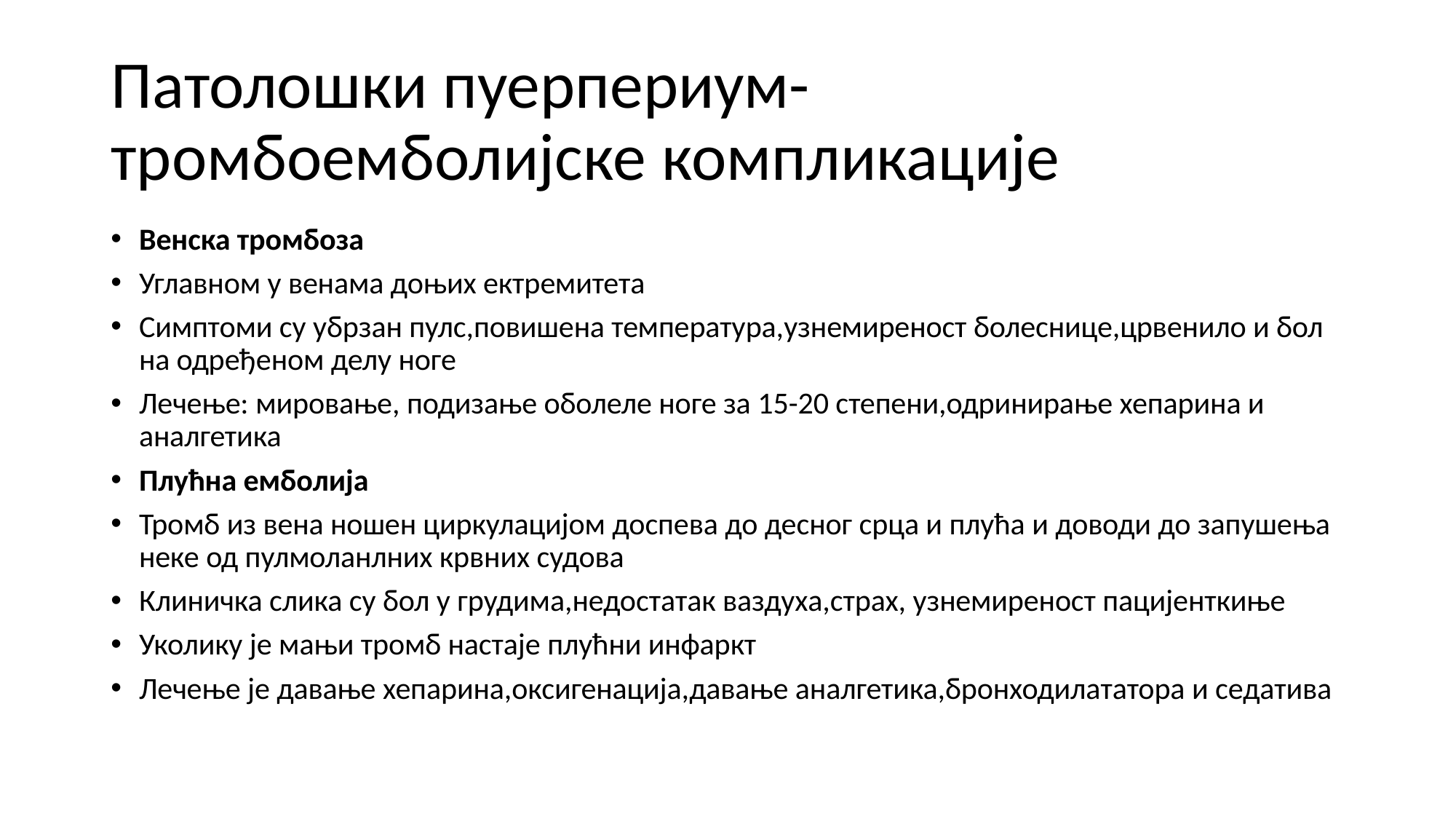

# Патолошки пуерпериум- тромбоемболијске компликације
Венска тромбоза
Углавном у венама доњих ектремитета
Симптоми су убрзан пулс,повишена температура,узнемиреност болеснице,црвенило и бол на одређеном делу ноге
Лечење: мировање, подизање оболеле ноге за 15-20 степени,одринирање хепарина и аналгетика
Плућна емболија
Тромб из вена ношен циркулацијом доспева до десног срца и плућа и доводи до запушења неке од пулмоланлних крвних судова
Клиничка слика су бол у грудима,недостатак ваздуха,страх, узнемиреност пацијенткиње
Уколику је мањи тромб настаје плућни инфаркт
Лечење је давање хепарина,оксигенација,давање аналгетика,бронходилататора и седатива